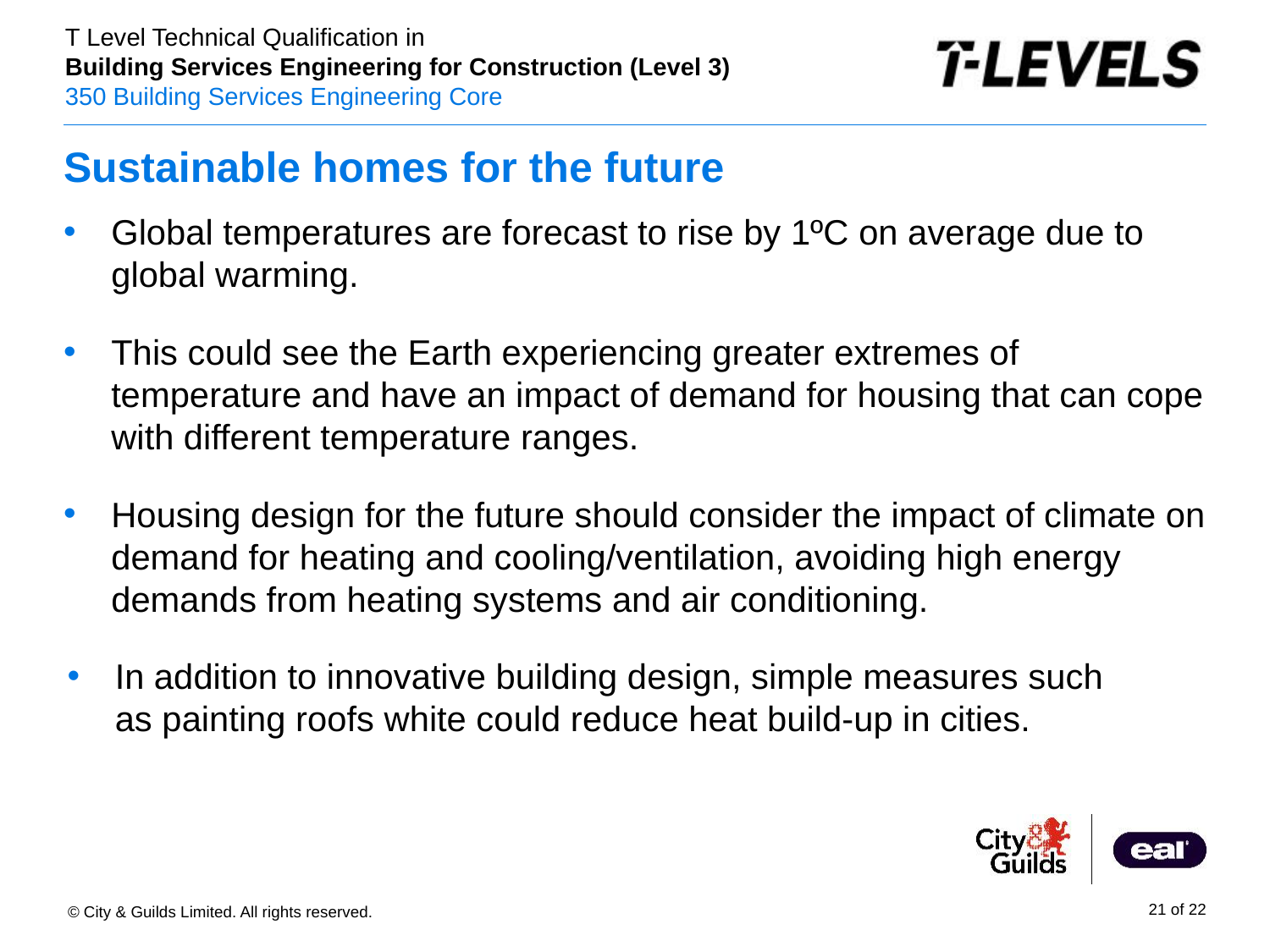

# Sustainable homes for the future
Global temperatures are forecast to rise by 1ºC on average due to global warming.
This could see the Earth experiencing greater extremes of temperature and have an impact of demand for housing that can cope with different temperature ranges.
Housing design for the future should consider the impact of climate on demand for heating and cooling/ventilation, avoiding high energy demands from heating systems and air conditioning.
In addition to innovative building design, simple measures such as painting roofs white could reduce heat build-up in cities.